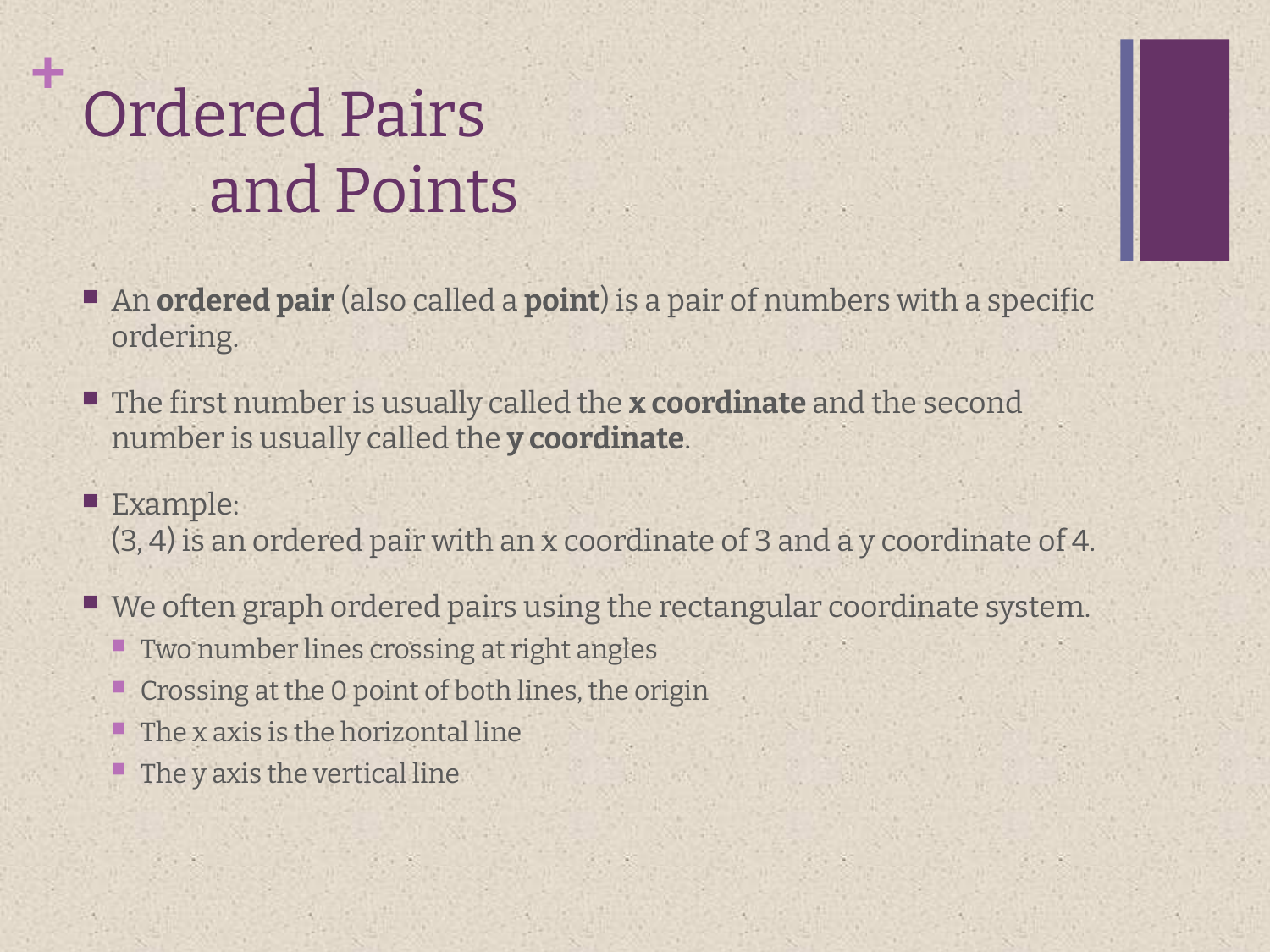

# Ordered Pairs and Points
An ordered pair (also called a point) is a pair of numbers with a specific ordering.
The first number is usually called the x coordinate and the second number is usually called the y coordinate.
Example:
(3, 4) is an ordered pair with an x coordinate of 3 and a y coordinate of 4.
We often graph ordered pairs using the rectangular coordinate system.
Two number lines crossing at right angles
Crossing at the 0 point of both lines, the origin
The x axis is the horizontal line
The y axis the vertical line